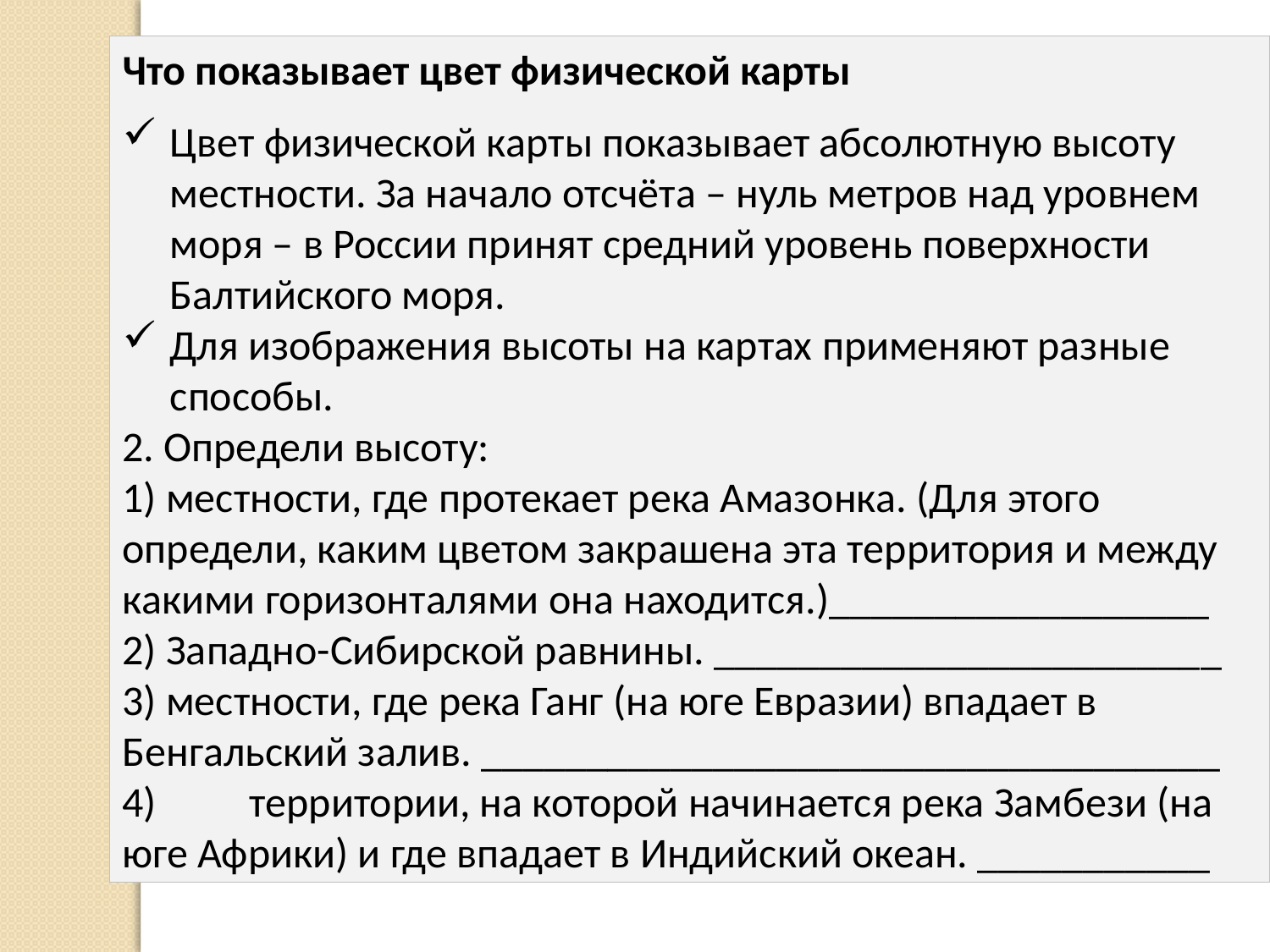

Что показывает цвет физической карты

Цвет физической карты показывает абсолютную высоту местности. За начало отсчёта – нуль метров над уровнем моря – в России принят средний уровень поверхности Балтийского моря.
Для изображения высоты на картах применяют разные способы.
2. Определи высоту:
1) местности, где протекает река Амазонка. (Для этого определи, каким цветом закрашена эта территория и между какими горизонталями она находится.)__________________
2) Западно-Сибирской равнины. ________________________
3) местности, где река Ганг (на юге Евразии) впадает в Бенгальский залив. ___________________________________
4)	территории, на которой начинается река Замбези (на юге Африки) и где впадает в Индийский океан. ___________